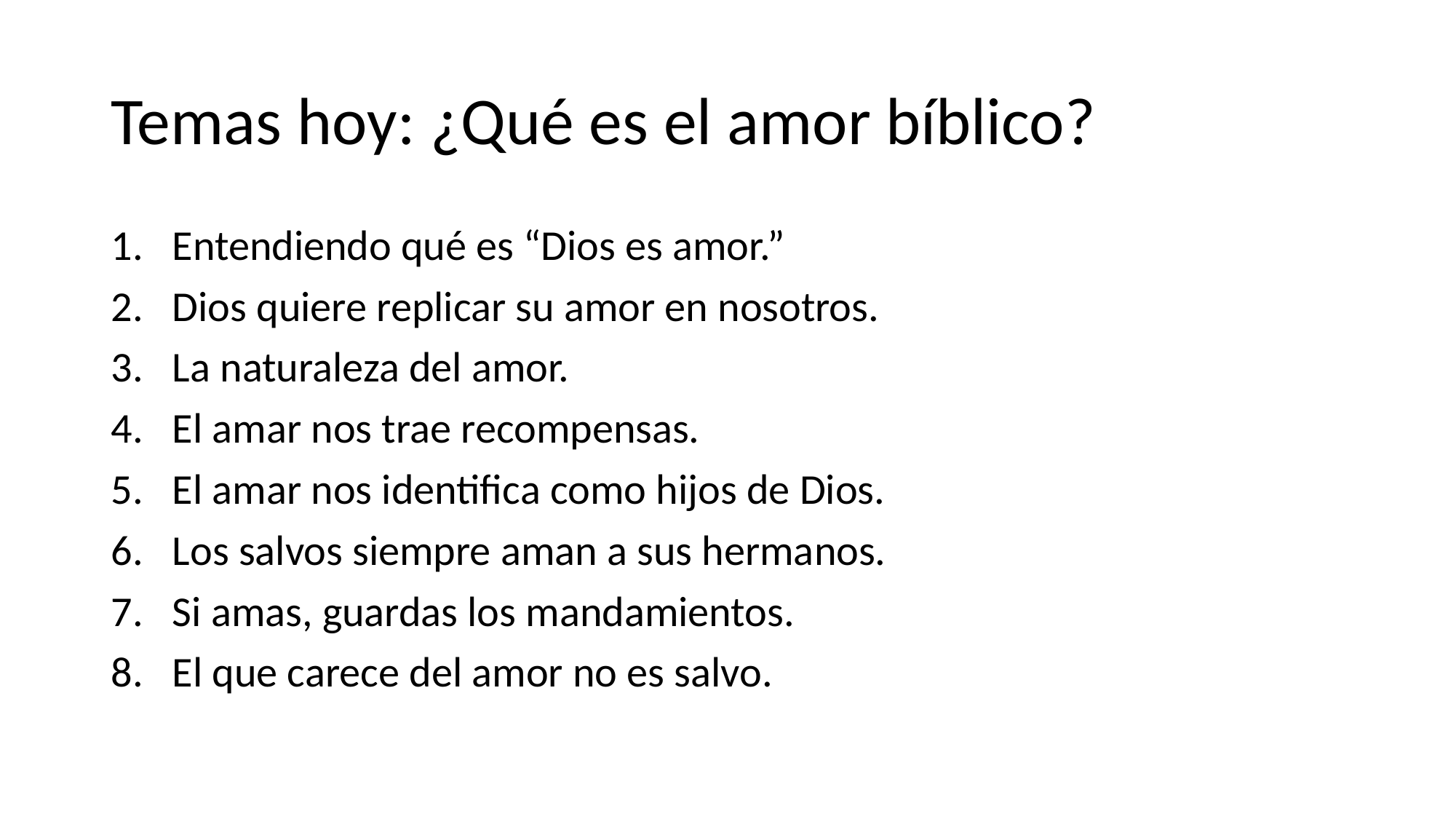

# Temas hoy: ¿Qué es el amor bíblico?
Entendiendo qué es “Dios es amor.”
Dios quiere replicar su amor en nosotros.
La naturaleza del amor.
El amar nos trae recompensas.
El amar nos identifica como hijos de Dios.
Los salvos siempre aman a sus hermanos.
Si amas, guardas los mandamientos.
El que carece del amor no es salvo.